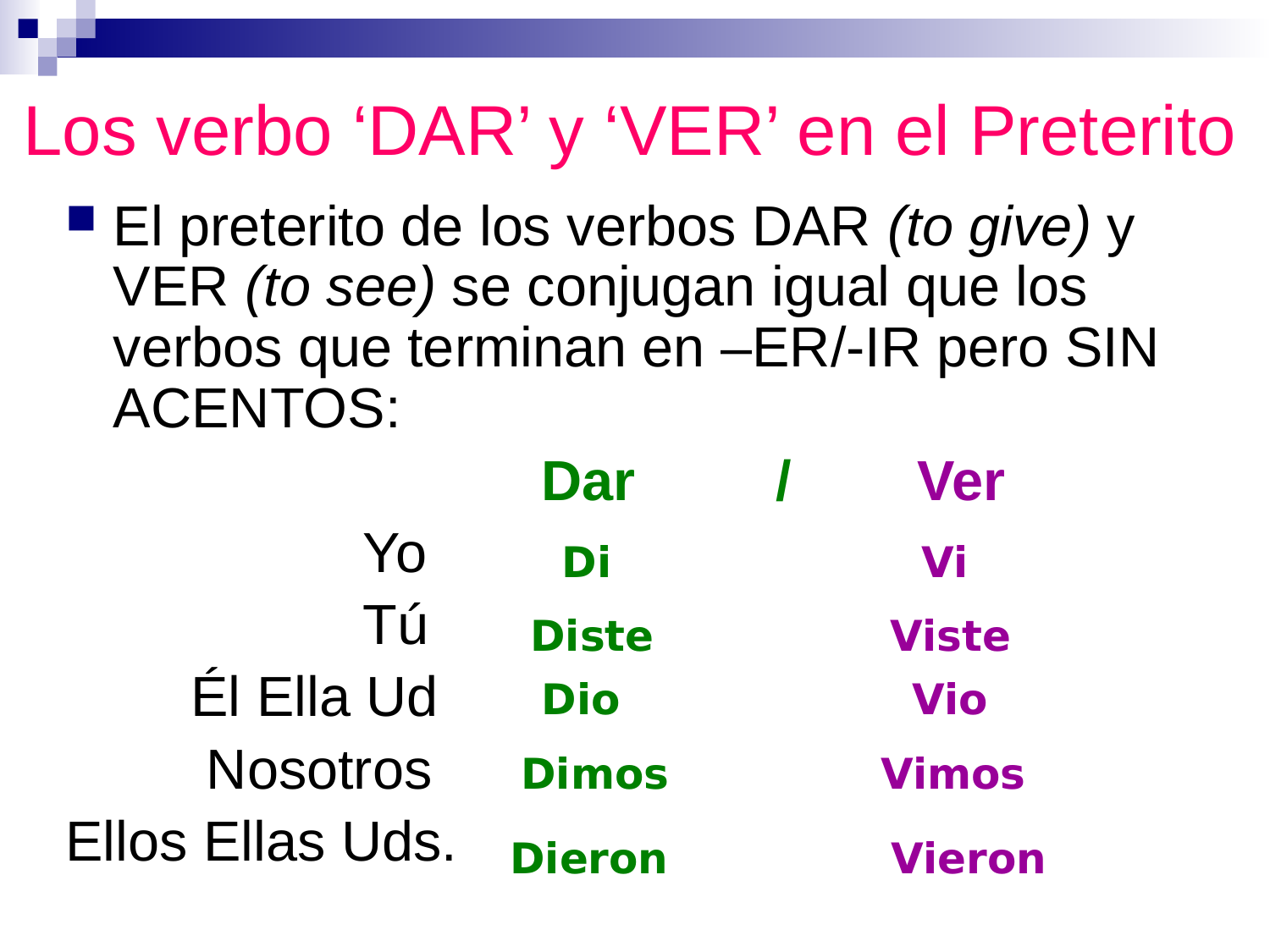

# Los verbo ‘DAR’ y ‘VER’ en el Preterito
El preterito de los verbos DAR (to give) y VER (to see) se conjugan igual que los verbos que terminan en –ER/-IR pero SIN ACENTOS:
                   Dar         /        Ver
                   Yo
                   Tú
        Él Ella Ud
         Nosotros
Ellos Ellas Uds.

Di
Vi
Diste
Viste
Dio
Vio
Dimos
Vimos
Dieron
Vieron